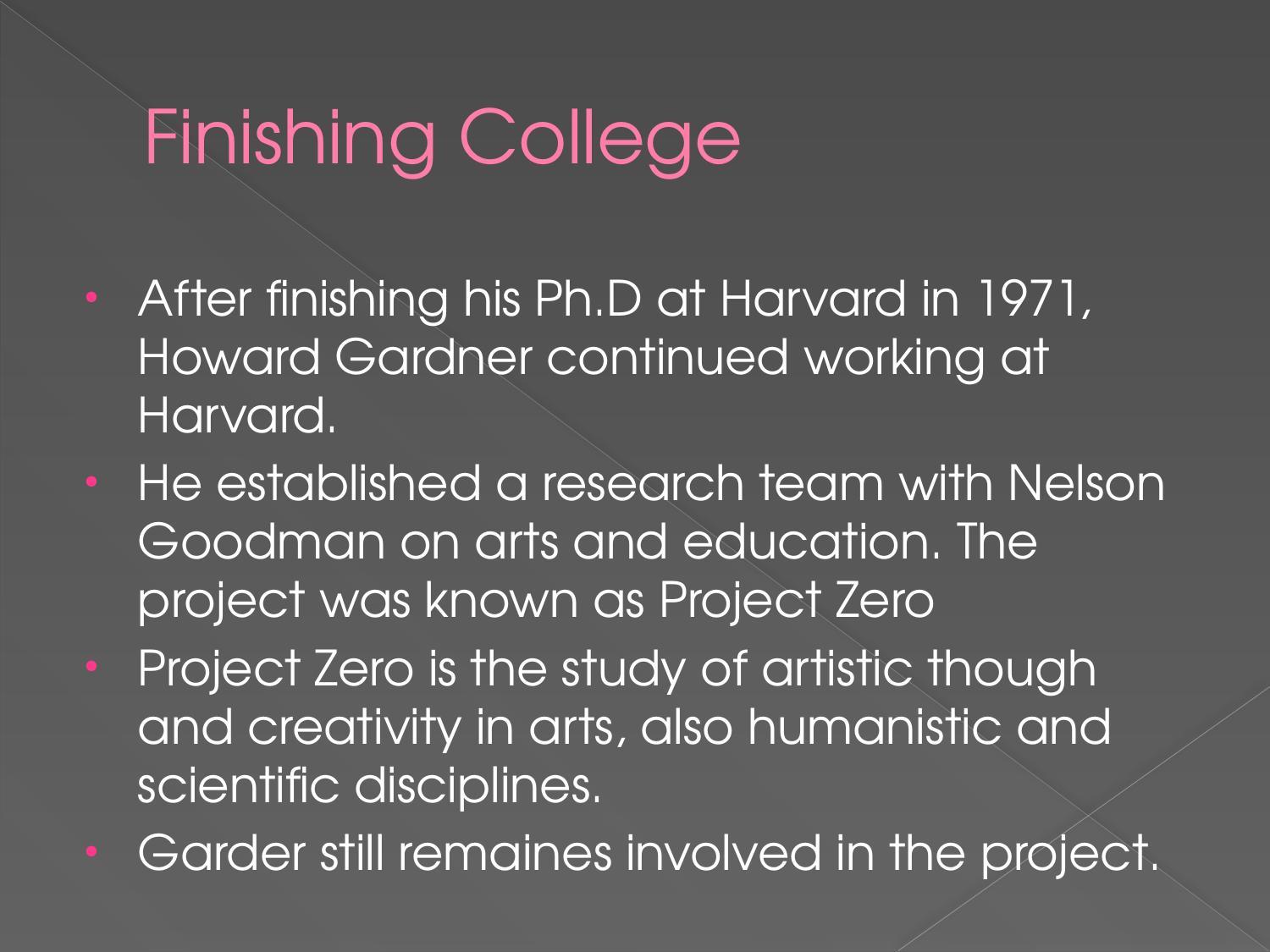

# Finishing College
After finishing his Ph.D at Harvard in 1971, Howard Gardner continued working at Harvard.
He established a research team with Nelson Goodman on arts and education. The project was known as Project Zero
Project Zero is the study of artistic though and creativity in arts, also humanistic and scientific disciplines.
Garder still remaines involved in the project.